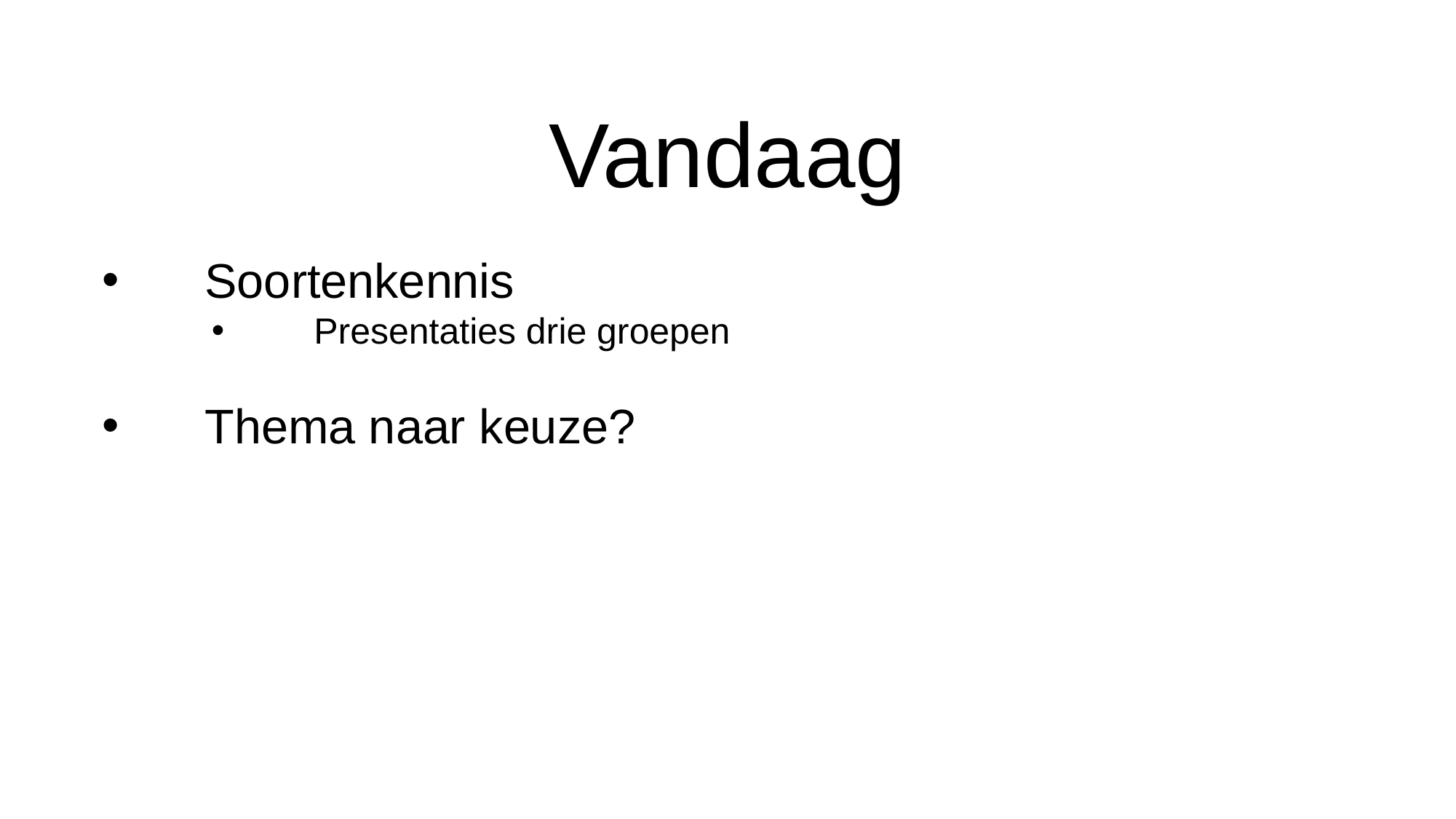

Vandaag

Soortenkennis
Presentaties drie groepen

Thema naar keuze?